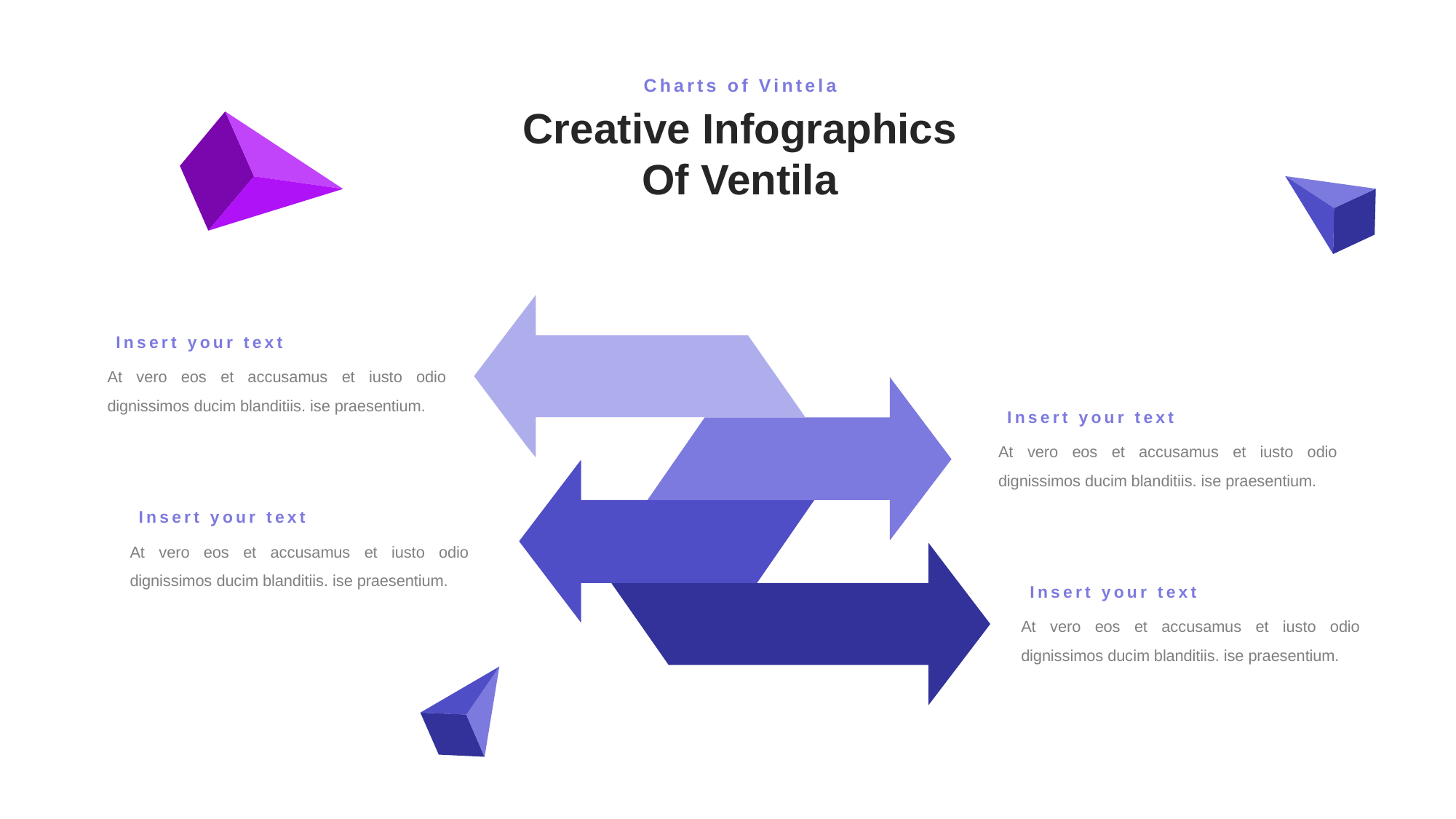

Charts of Vintela
Creative Infographics Of Ventila

Insert your text
At vero eos et accusamus et iusto odio dignissimos ducim blanditiis. ise praesentium.
Insert your text
At vero eos et accusamus et iusto odio dignissimos ducim blanditiis. ise praesentium.
Insert your text
At vero eos et accusamus et iusto odio dignissimos ducim blanditiis. ise praesentium.
Insert your text
At vero eos et accusamus et iusto odio dignissimos ducim blanditiis. ise praesentium.